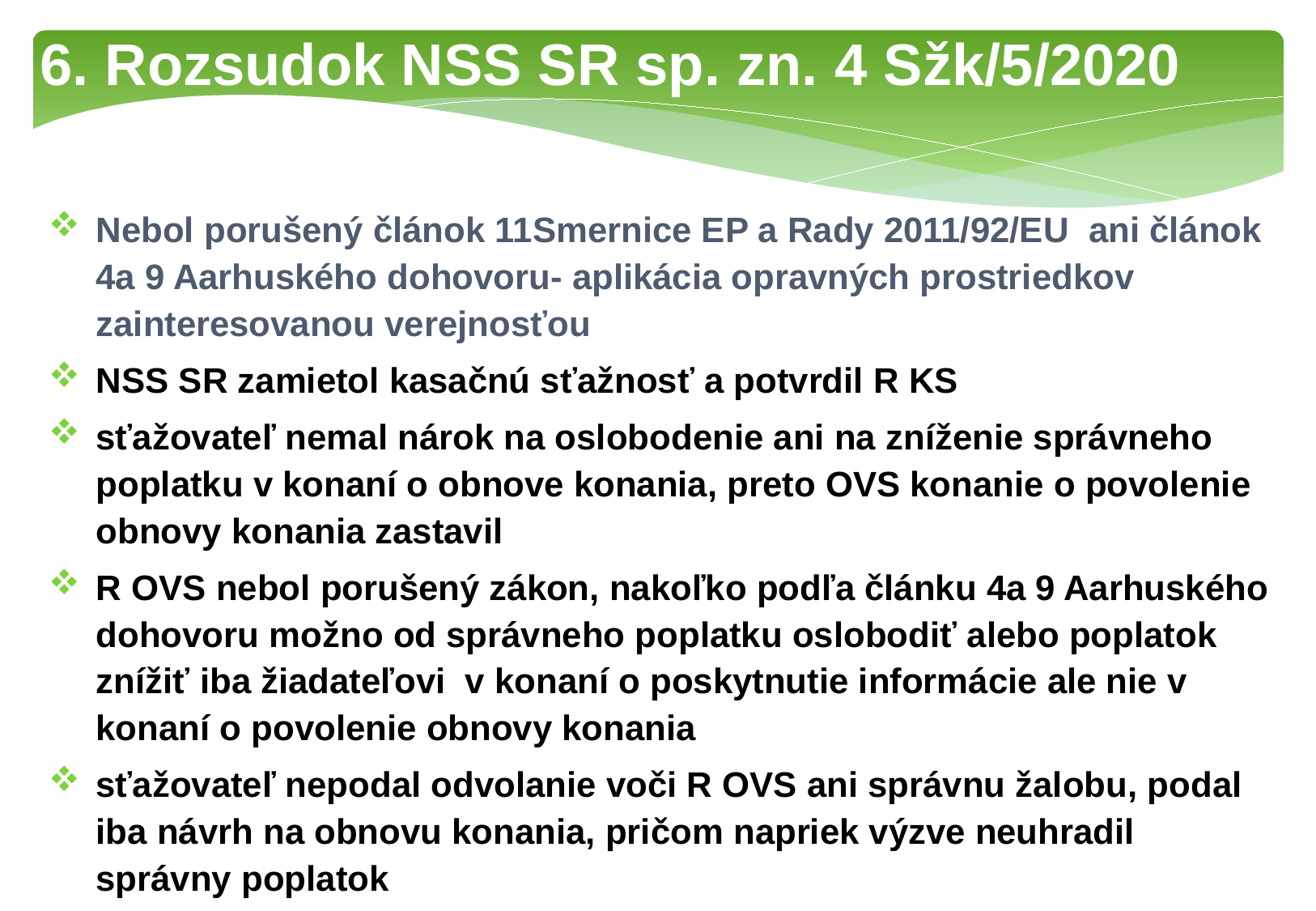

6. Rozsudok NSS SR sp. zn. 4 Sžk/5/2020
Nebol porušený článok 11Smernice EP a Rady 2011/92/EU  ani článok 4a 9 Aarhuského dohovoru- aplikácia opravných prostriedkov zainteresovanou verejnosťou
NSS SR zamietol kasačnú sťažnosť a potvrdil R KS
sťažovateľ nemal nárok na oslobodenie ani na zníženie správneho poplatku v konaní o obnove konania, preto OVS konanie o povolenie obnovy konania zastavil
R OVS nebol porušený zákon, nakoľko podľa článku 4a 9 Aarhuského dohovoru možno od správneho poplatku oslobodiť alebo poplatok znížiť iba žiadateľovi  v konaní o poskytnutie informácie ale nie v konaní o povolenie obnovy konania
sťažovateľ nepodal odvolanie voči R OVS ani správnu žalobu, podal iba návrh na obnovu konania, pričom napriek výzve neuhradil správny poplatok